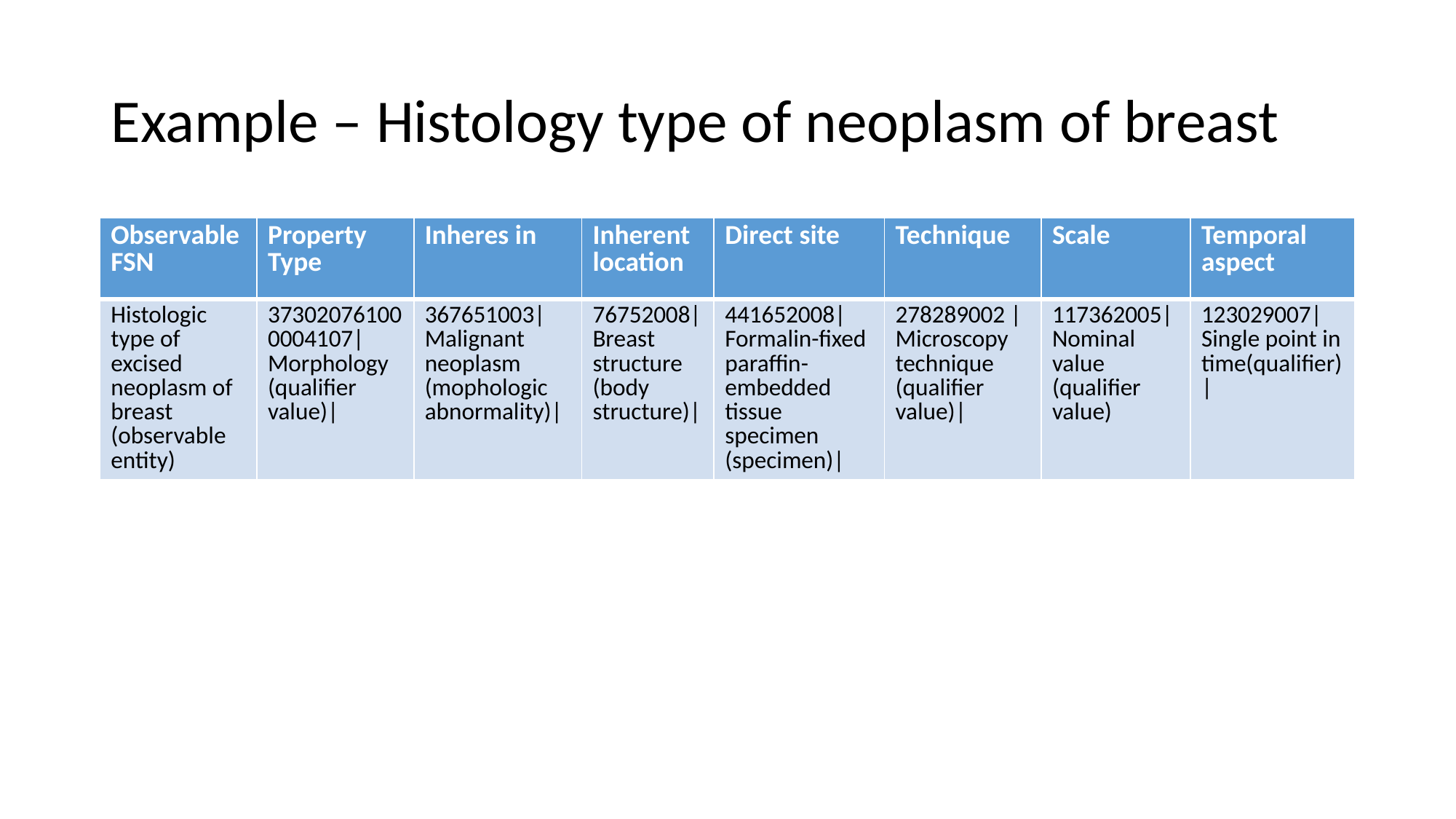

# Example – Histology type of neoplasm of breast
| Observable FSN | Property Type | Inheres in | Inherent location | Direct site | Technique | Scale | Temporal aspect |
| --- | --- | --- | --- | --- | --- | --- | --- |
| Histologic type of excised neoplasm of breast (observable entity) | 373020761000004107|Morphology (qualifier value)| | 367651003|Malignant neoplasm (mophologic abnormality)| | 76752008|Breast structure (body structure)| | 441652008|Formalin-fixed paraffin-embedded tissue specimen (specimen)| | 278289002 |Microscopy technique (qualifier value)| | 117362005|Nominal value (qualifier value) | 123029007| Single point in time(qualifier)| |